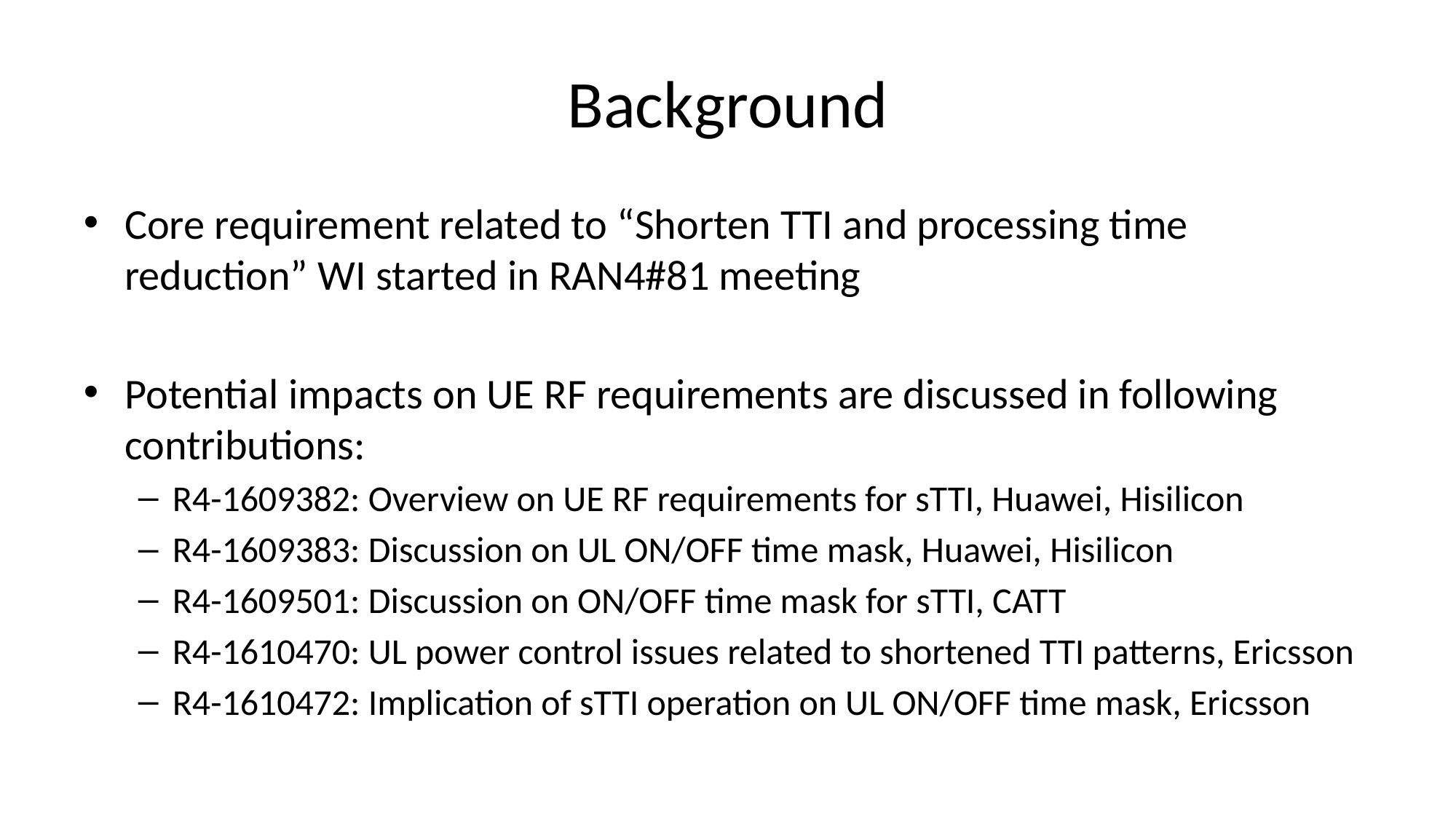

# Background
Core requirement related to “Shorten TTI and processing time reduction” WI started in RAN4#81 meeting

Potential impacts on UE RF requirements are discussed in following contributions:
R4-1609382: Overview on UE RF requirements for sTTI, Huawei, Hisilicon
R4-1609383: Discussion on UL ON/OFF time mask, Huawei, Hisilicon
R4-1609501: Discussion on ON/OFF time mask for sTTI, CATT
R4-1610470: UL power control issues related to shortened TTI patterns, Ericsson
R4-1610472: Implication of sTTI operation on UL ON/OFF time mask, Ericsson